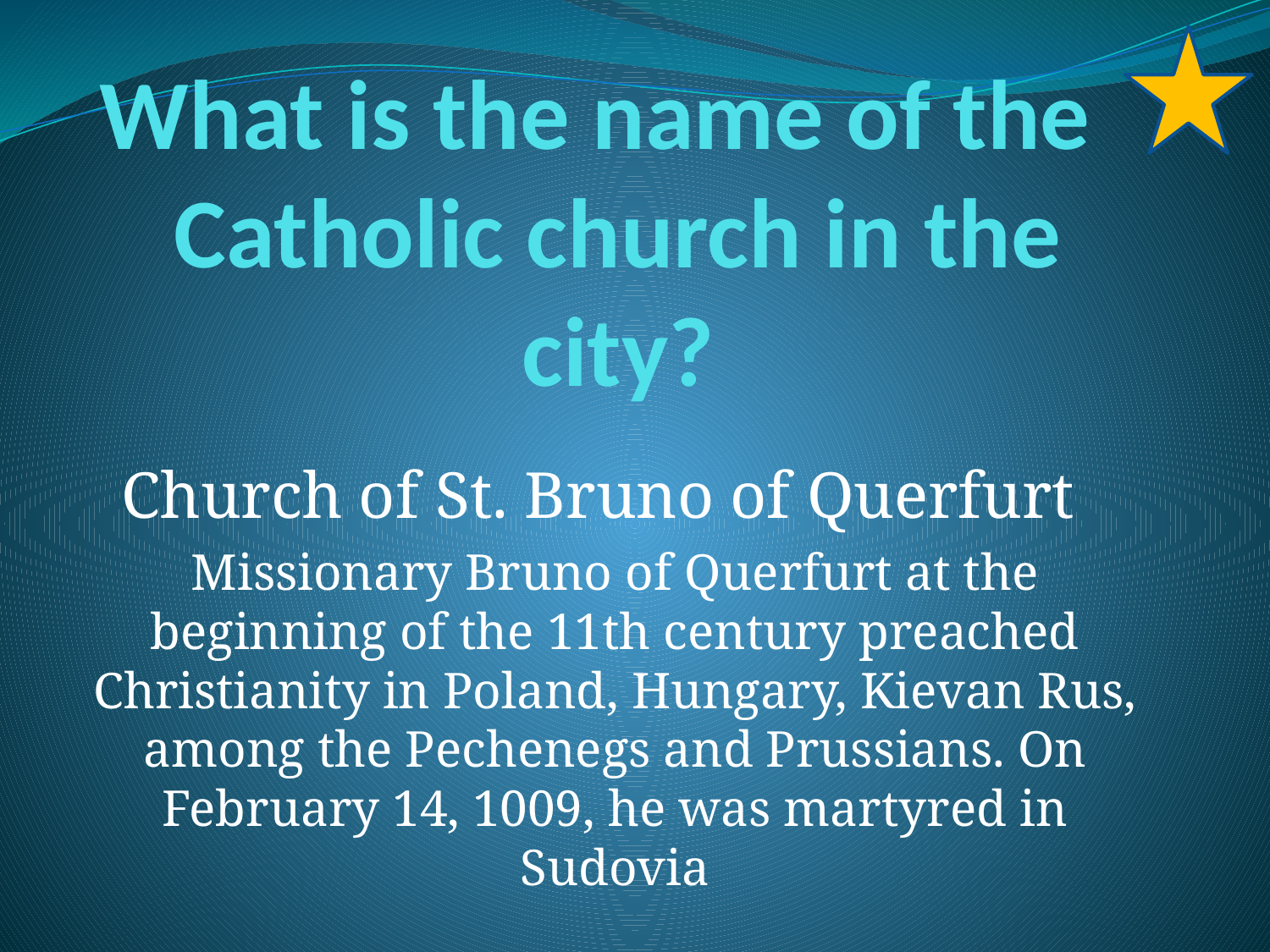

# What is the name of the   Catholic church in the city?
Church of St. Bruno of Querfurt
Missionary Bruno of Querfurt at the beginning of the 11th century preached Christianity in Poland, Hungary, Kievan Rus, among the Pechenegs and Prussians. On February 14, 1009, he was martyred in Sudovia